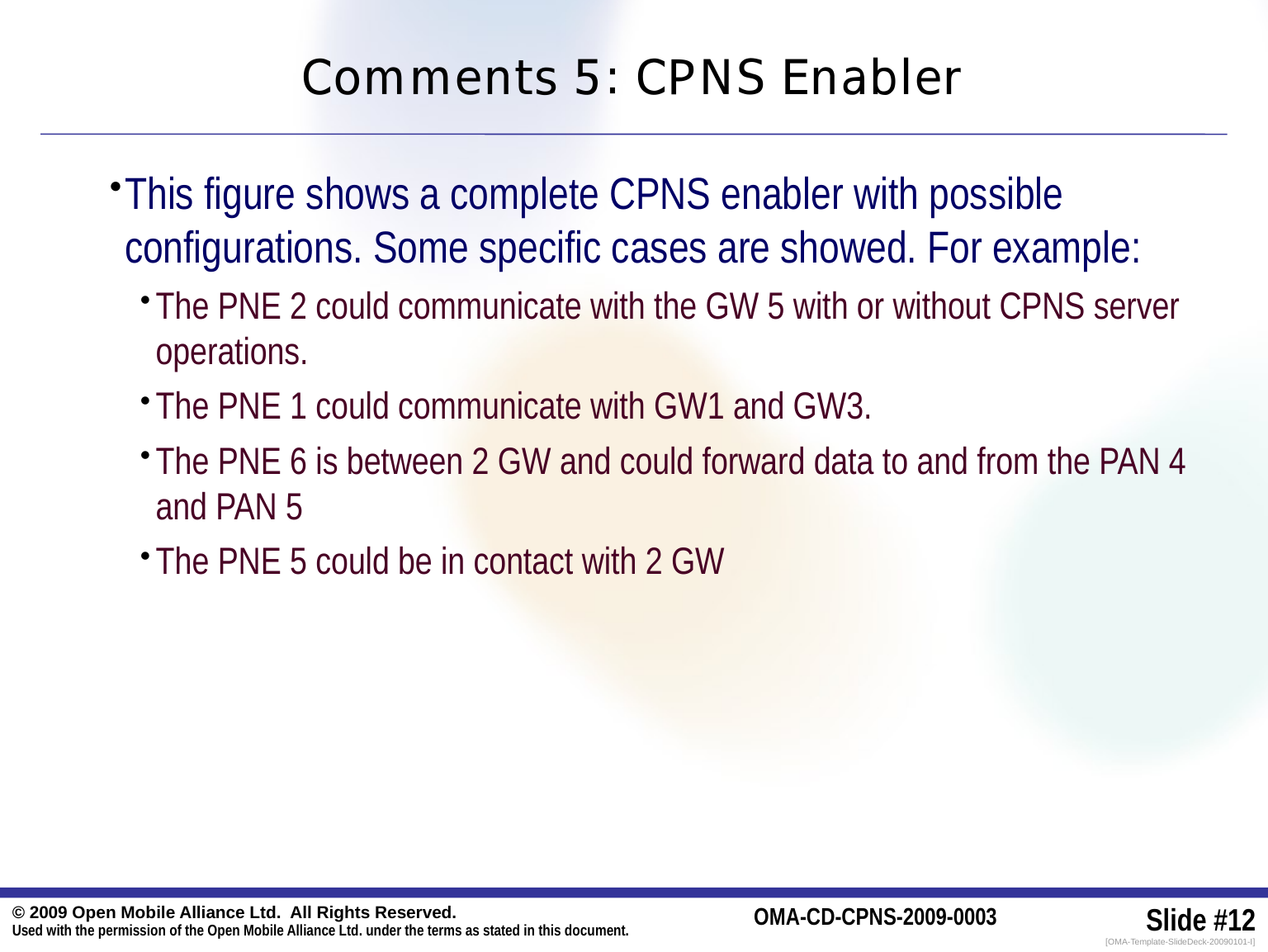

# Comments 5: CPNS Enabler
This figure shows a complete CPNS enabler with possible configurations. Some specific cases are showed. For example:
The PNE 2 could communicate with the GW 5 with or without CPNS server operations.
The PNE 1 could communicate with GW1 and GW3.
The PNE 6 is between 2 GW and could forward data to and from the PAN 4 and PAN 5
The PNE 5 could be in contact with 2 GW